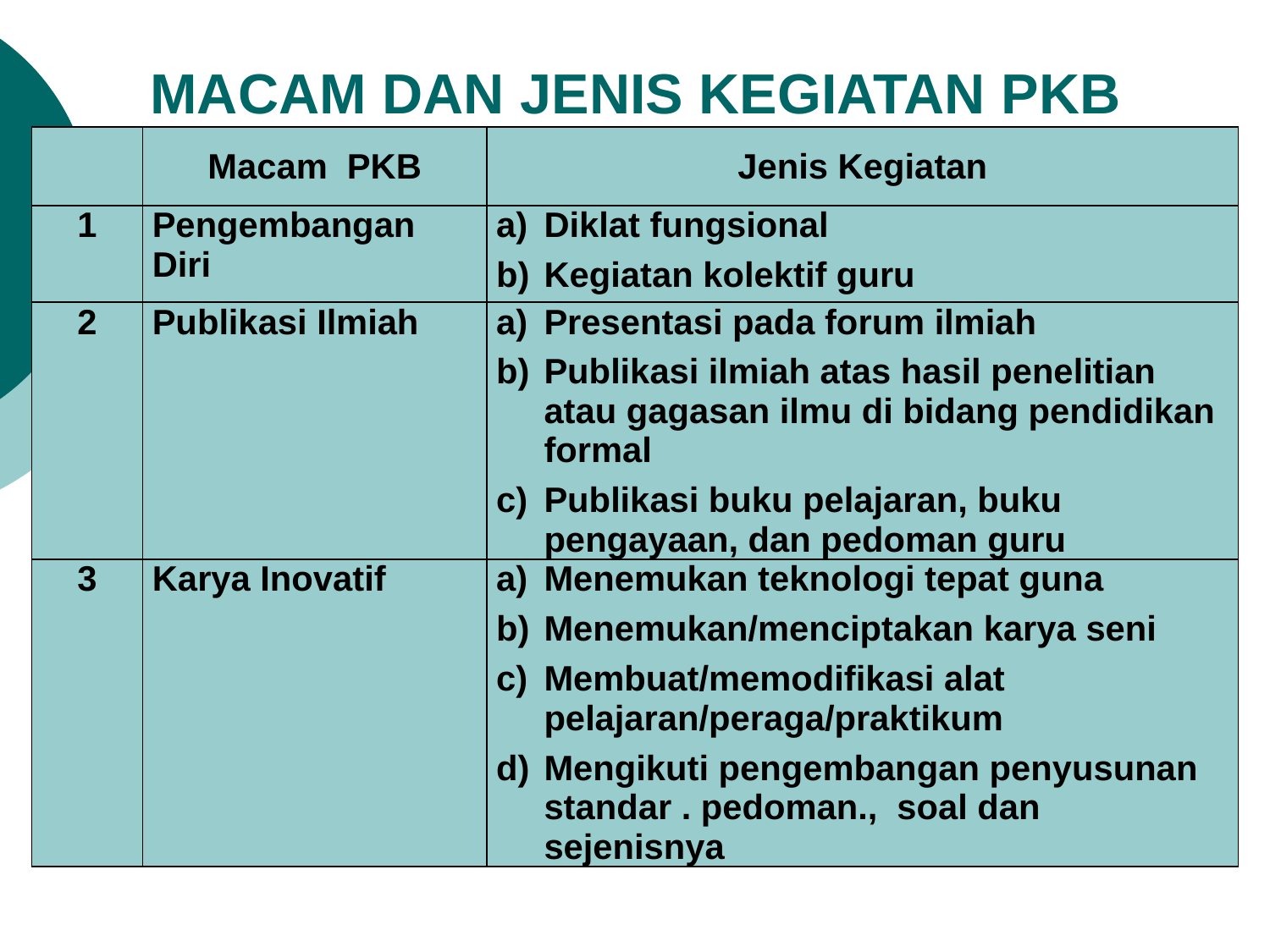

# MACAM DAN JENIS KEGIATAN PKB
|  | Macam PKB | Jenis Kegiatan |
| --- | --- | --- |
| 1 | Pengembangan Diri | Diklat fungsional Kegiatan kolektif guru |
| 2 | Publikasi Ilmiah | Presentasi pada forum ilmiah Publikasi ilmiah atas hasil penelitian atau gagasan ilmu di bidang pendidikan formal Publikasi buku pelajaran, buku pengayaan, dan pedoman guru |
| 3 | Karya Inovatif | Menemukan teknologi tepat guna Menemukan/menciptakan karya seni Membuat/memodifikasi alat pelajaran/peraga/praktikum Mengikuti pengembangan penyusunan standar . pedoman., soal dan sejenisnya |